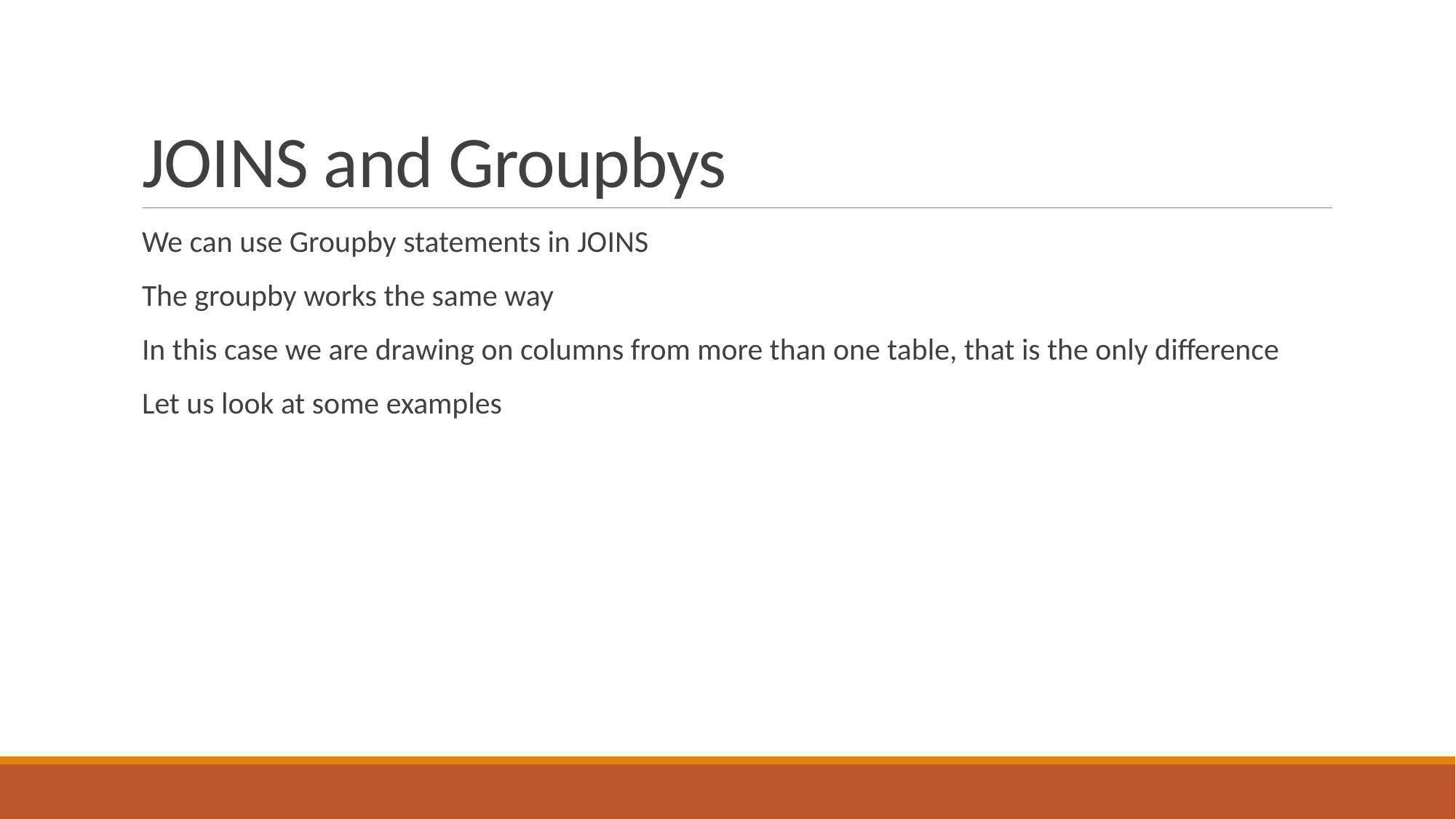

# JOINS and Groupbys
We can use Groupby statements in JOINS
The groupby works the same way
In this case we are drawing on columns from more than one table, that is the only difference
Let us look at some examples